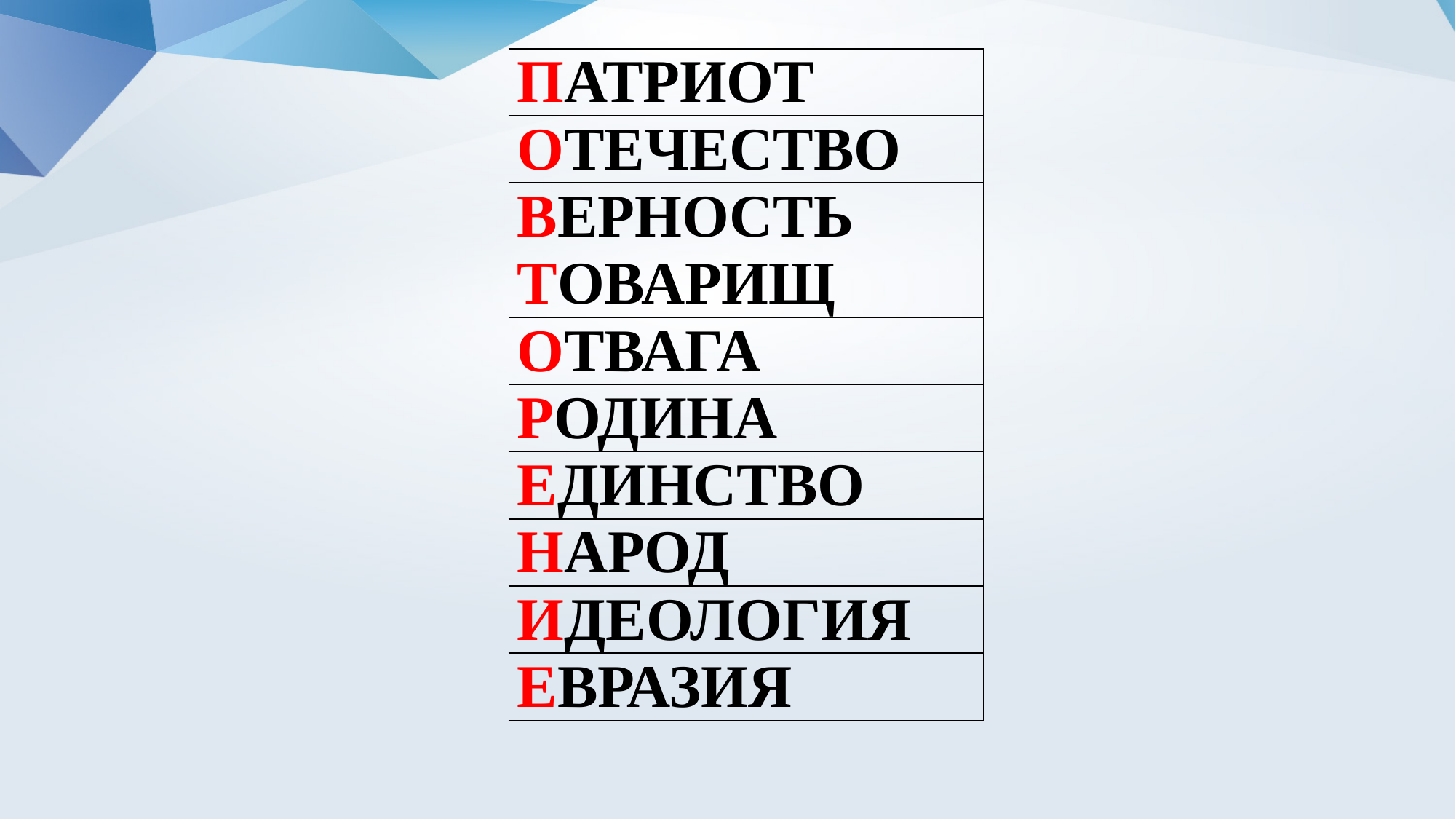

| ПАТРИОТ |
| --- |
| ОТЕЧЕСТВО |
| ВЕРНОСТЬ |
| ТОВАРИЩ |
| ОТВАГА |
| РОДИНА |
| ЕДИНСТВО |
| НАРОД |
| ИДЕОЛОГИЯ |
| ЕВРАЗИЯ |